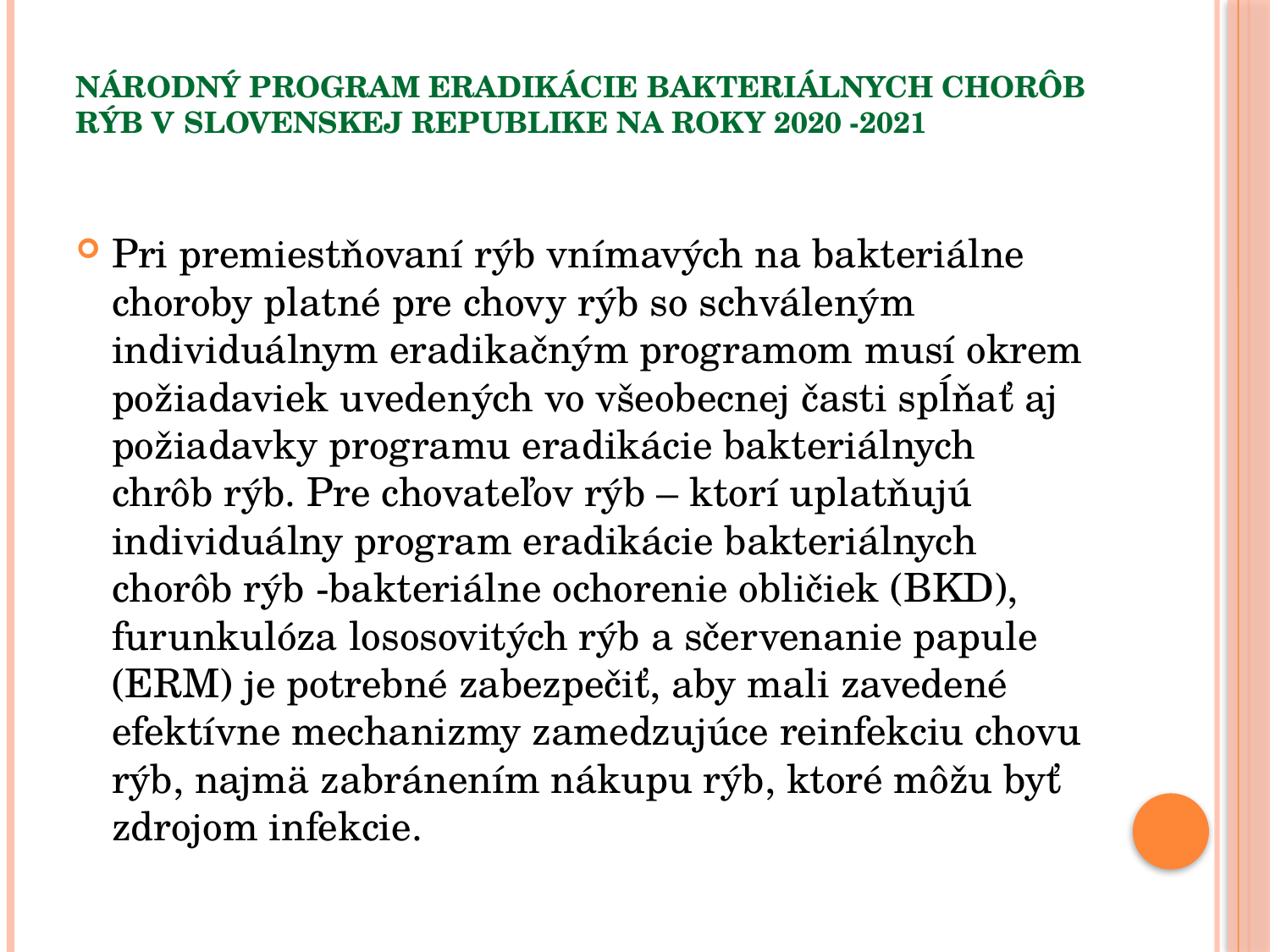

# Národný program eradikácie bakteriálnych chorôb rýb v Slovenskej republike na roky 2020 -2021
Pri premiestňovaní rýb vnímavých na bakteriálne choroby platné pre chovy rýb so schváleným individuálnym eradikačným programom musí okrem požiadaviek uvedených vo všeobecnej časti spĺňať aj požiadavky programu eradikácie bakteriálnych chrôb rýb. Pre chovateľov rýb – ktorí uplatňujú individuálny program eradikácie bakteriálnych chorôb rýb -bakteriálne ochorenie obličiek (BKD), furunkulóza lososovitých rýb a sčervenanie papule (ERM) je potrebné zabezpečiť, aby mali zavedené efektívne mechanizmy zamedzujúce reinfekciu chovu rýb, najmä zabránením nákupu rýb, ktoré môžu byť zdrojom infekcie.